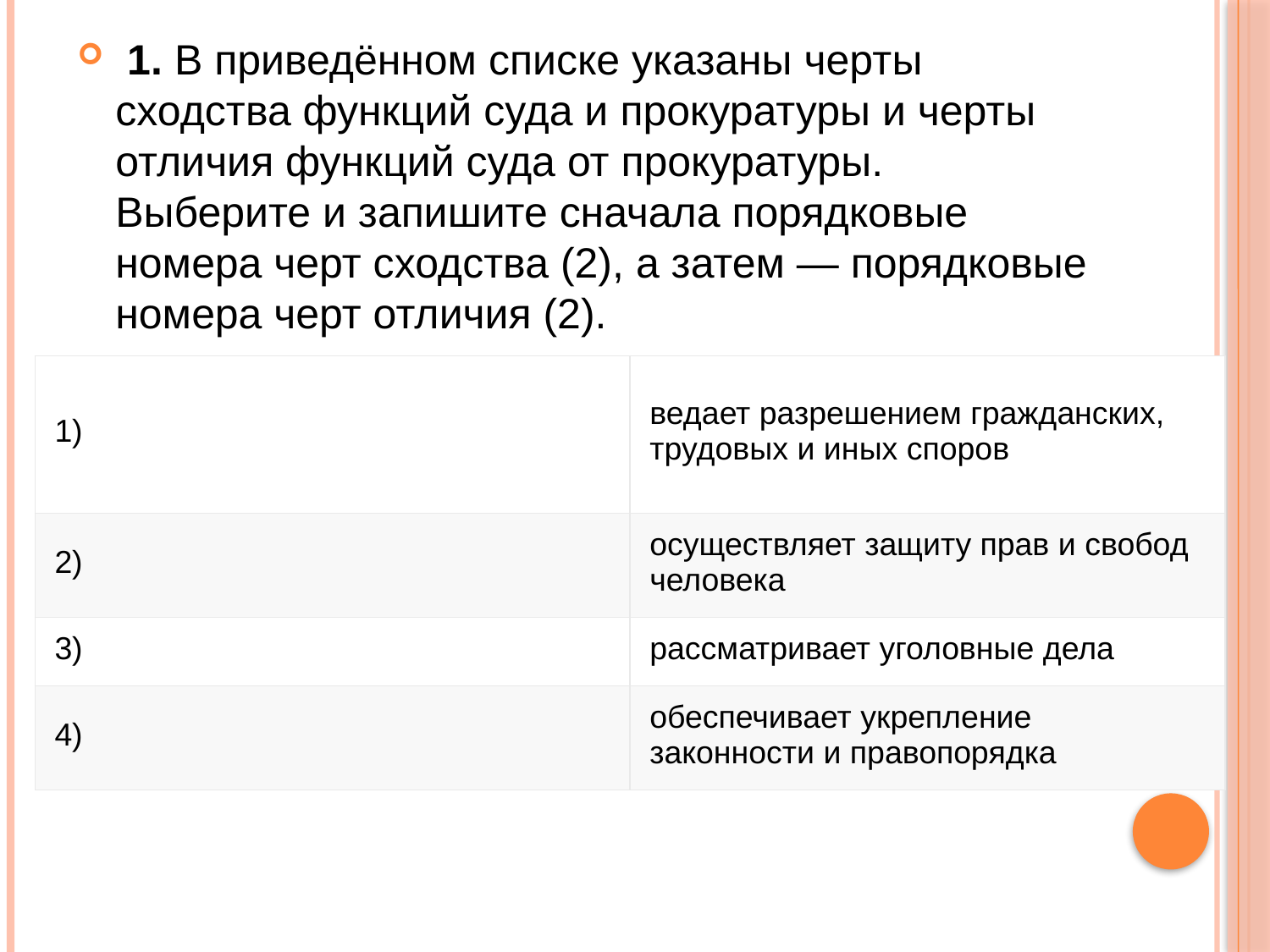

#
 1. В приведённом списке указаны чер­ты сходства функций суда и прокуратуры и черты отли­чия функций суда от прокуратуры. Выберите и запишите сначала порядковые номера черт сходства (2), а затем — порядковые номера черт от­личия (2).
| 1) | ведает разрешением гражданских, трудовых и иных споров |
| --- | --- |
| 2) | осуществляет защиту прав и свобод человека |
| 3) | рассматривает уголовные дела |
| 4) | обеспечивает укрепление законности и правопорядка |